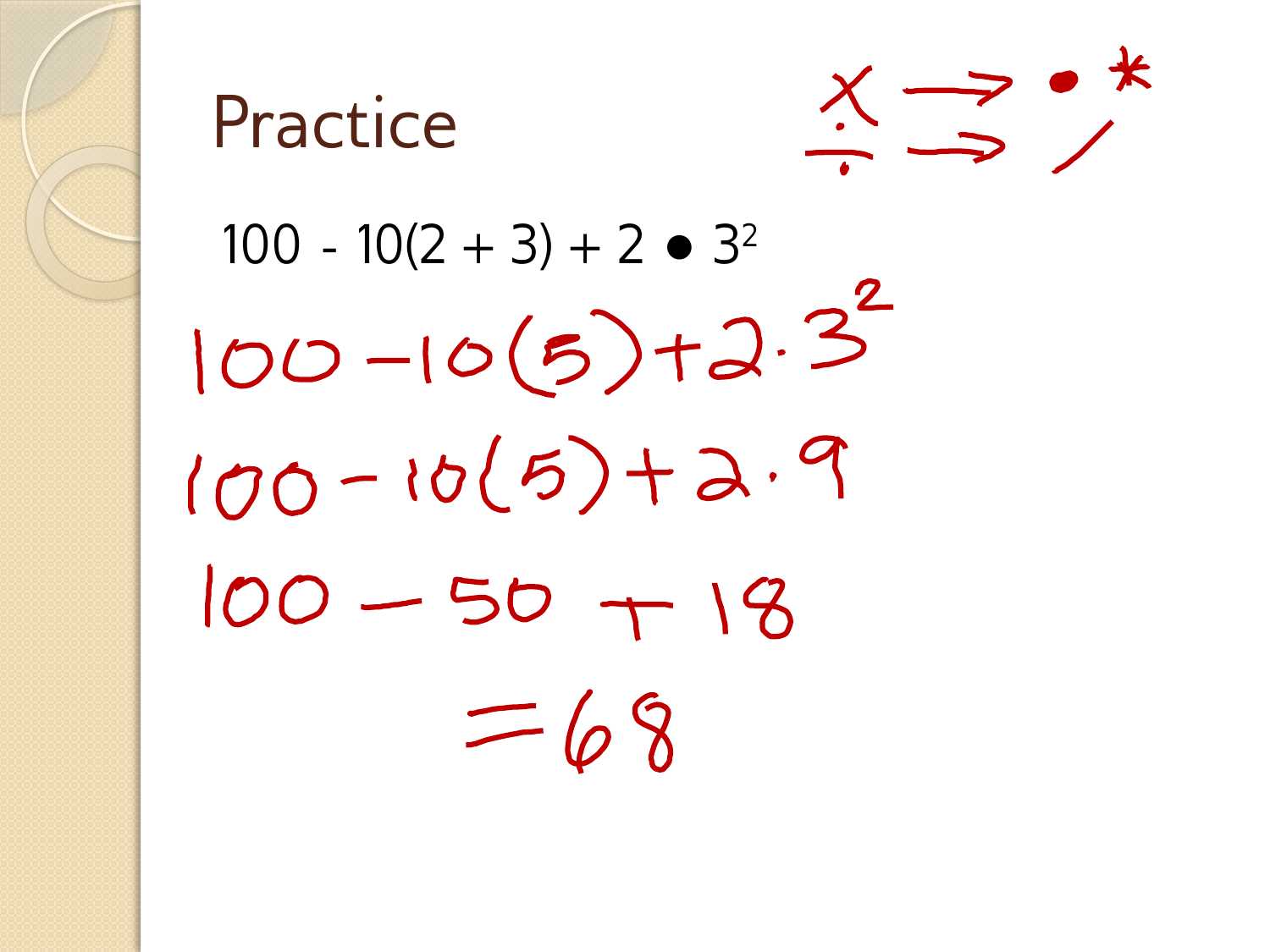

# Practice

100 - 10(2 + 3) + 2 ● 32